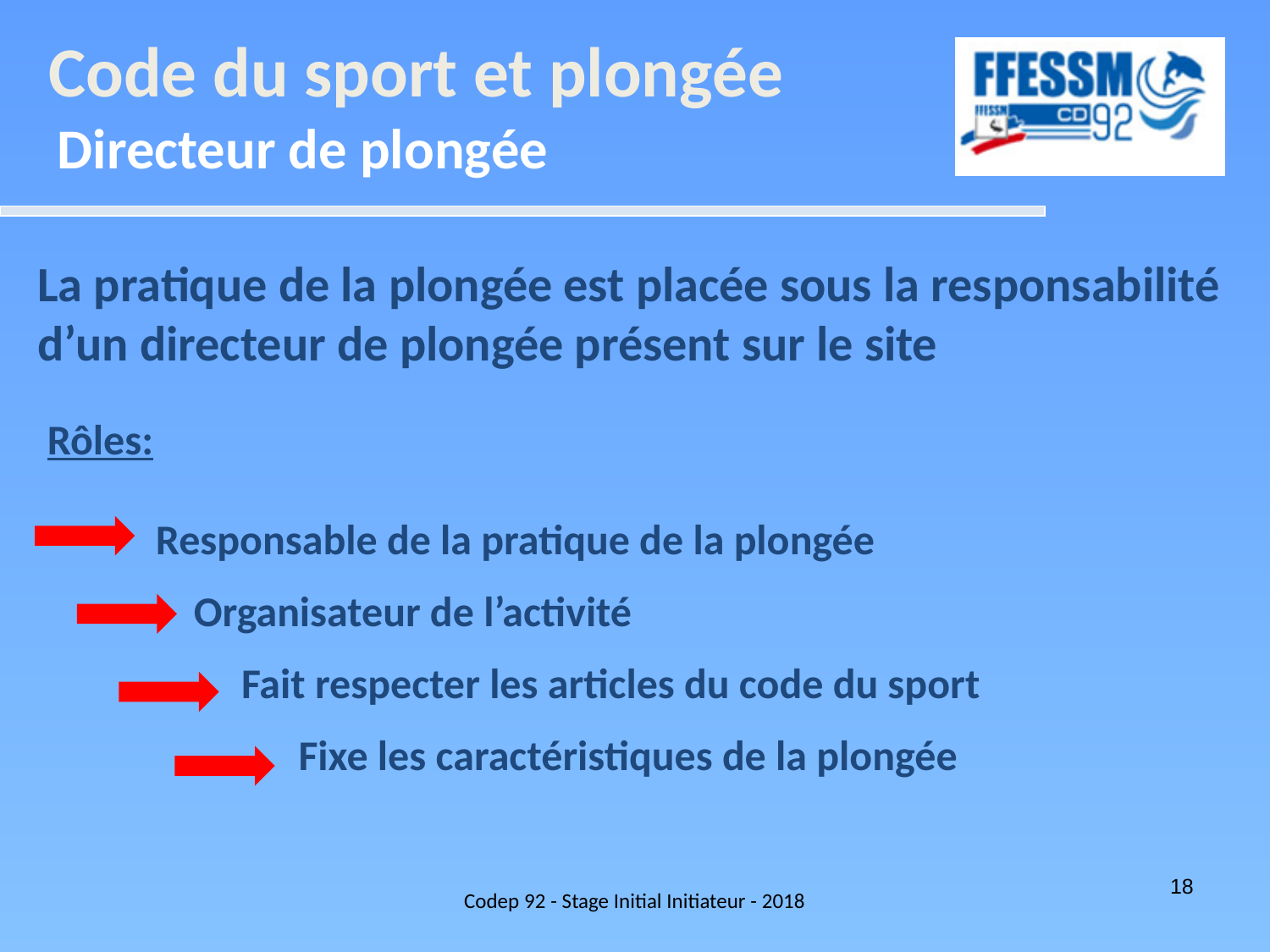

Code du sport et plongée
Directeur de plongée
La pratique de la plongée est placée sous la responsabilité d’un directeur de plongée présent sur le site
Rôles:
    Responsable de la pratique de la plongée
        Organisateur de l’activité
             Fait respecter les articles du code du sport
                   Fixe les caractéristiques de la plongée

Codep 92 - Stage Initial Initiateur - 2018
18